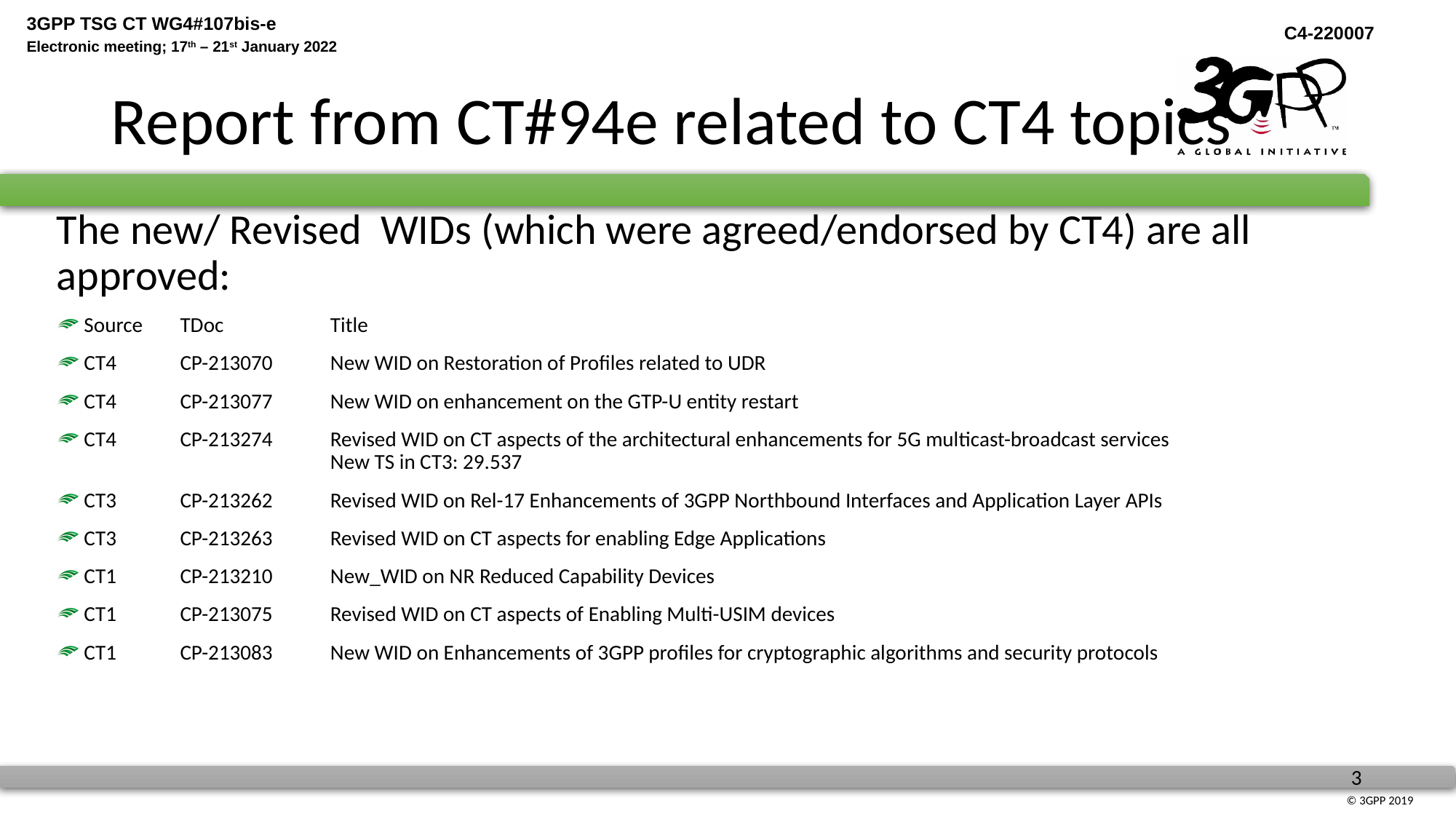

# Report from CT#94e related to CT4 topics
The new/ Revised  WIDs (which were agreed/endorsed by CT4) are all approved:
Source	TDoc	Title
CT4	CP-213070	New WID on Restoration of Profiles related to UDR
CT4	CP-213077	New WID on enhancement on the GTP-U entity restart
CT4	CP-213274	Revised WID on CT aspects of the architectural enhancements for 5G multicast-broadcast services
		New TS in CT3: 29.537
CT3	CP-213262	Revised WID on Rel-17 Enhancements of 3GPP Northbound Interfaces and Application Layer APIs
CT3	CP-213263	Revised WID on CT aspects for enabling Edge Applications
CT1	CP-213210	New_WID on NR Reduced Capability Devices
CT1	CP-213075	Revised WID on CT aspects of Enabling Multi-USIM devices
CT1	CP-213083	New WID on Enhancements of 3GPP profiles for cryptographic algorithms and security protocols